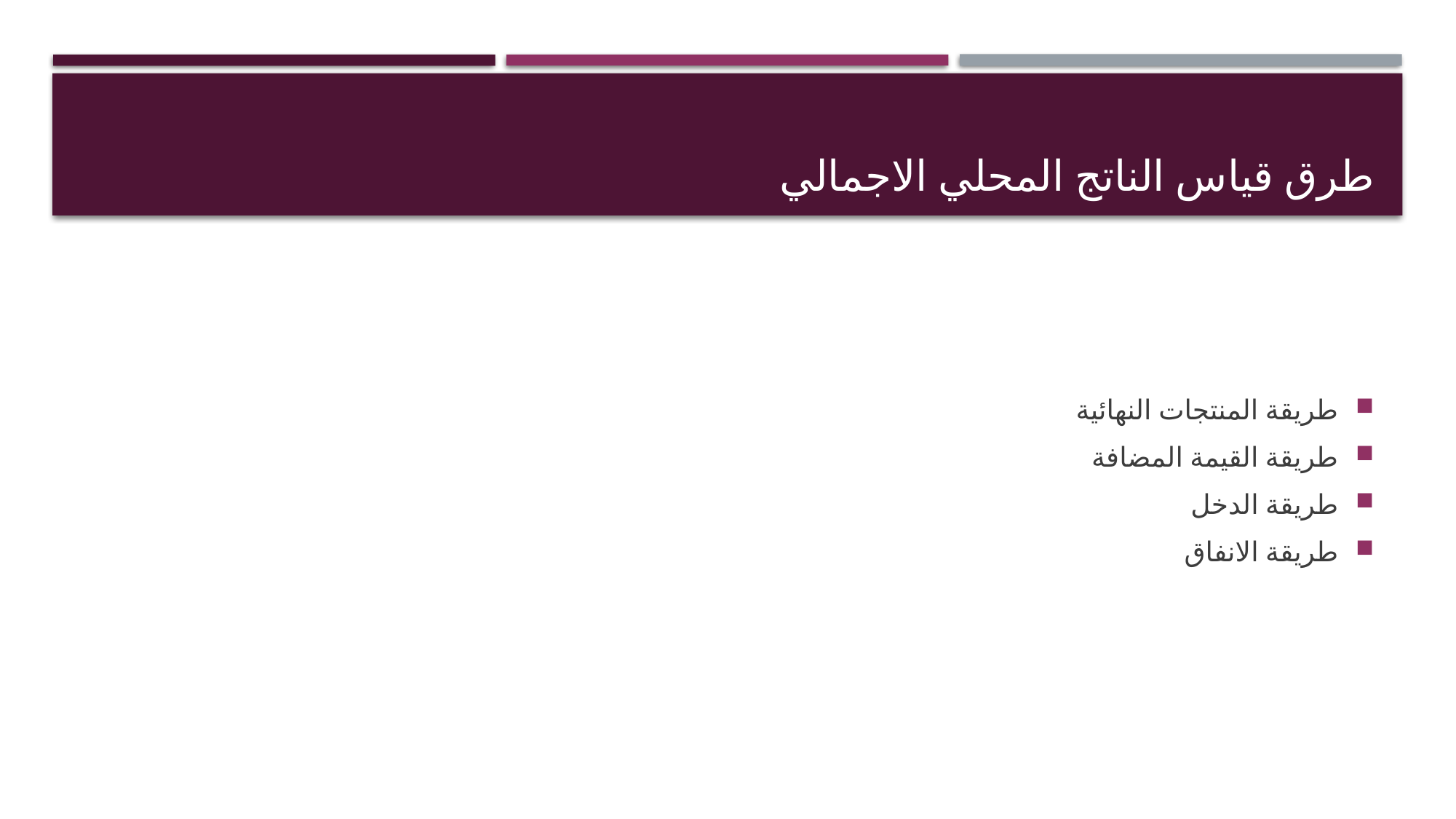

# طرق قياس الناتج المحلي الاجمالي
طريقة المنتجات النهائية
طريقة القيمة المضافة
طريقة الدخل
طريقة الانفاق